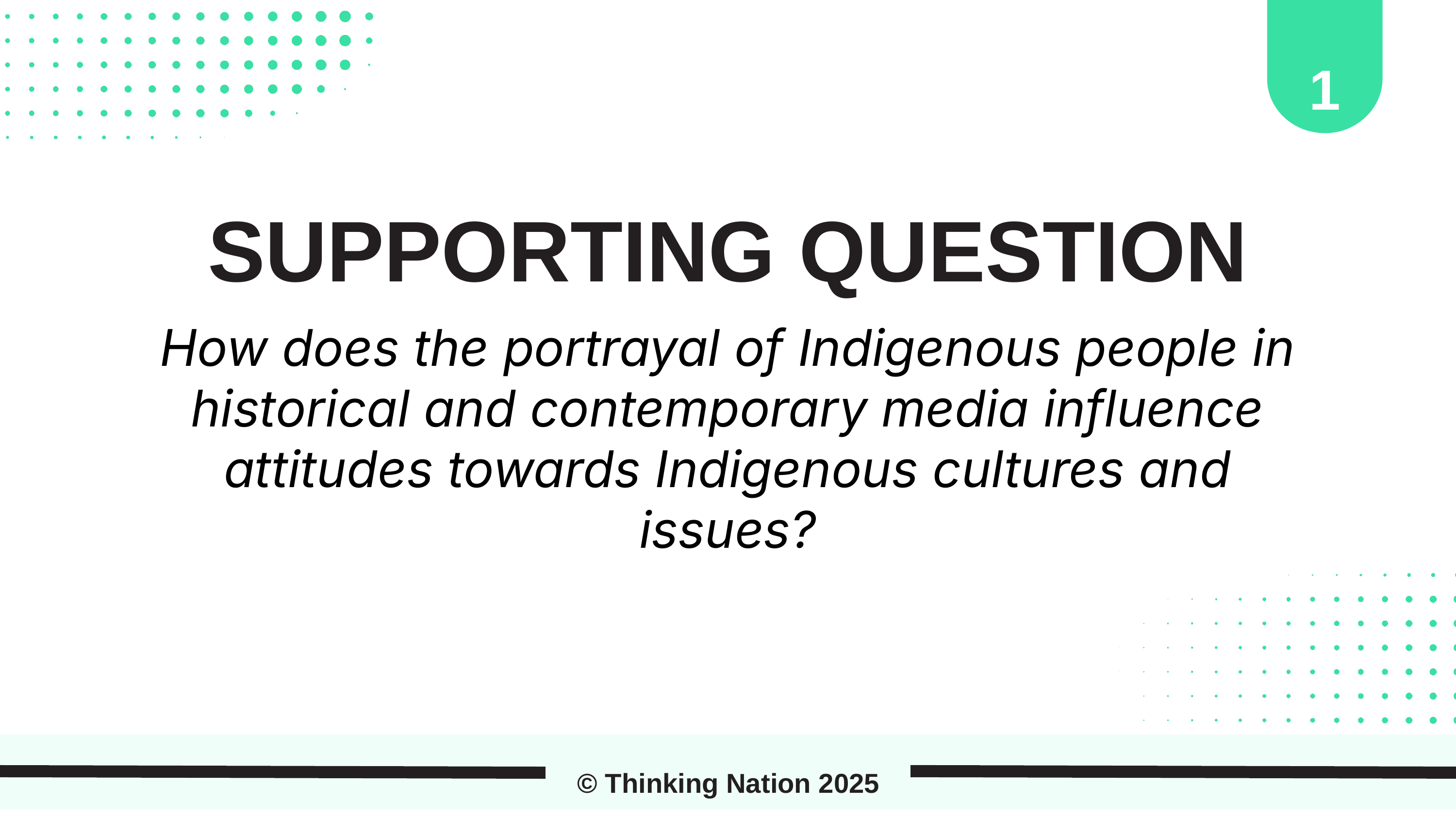

1
SUPPORTING QUESTION
How does the portrayal of Indigenous people in historical and contemporary media influence attitudes towards Indigenous cultures and issues?

© Thinking Nation 2025